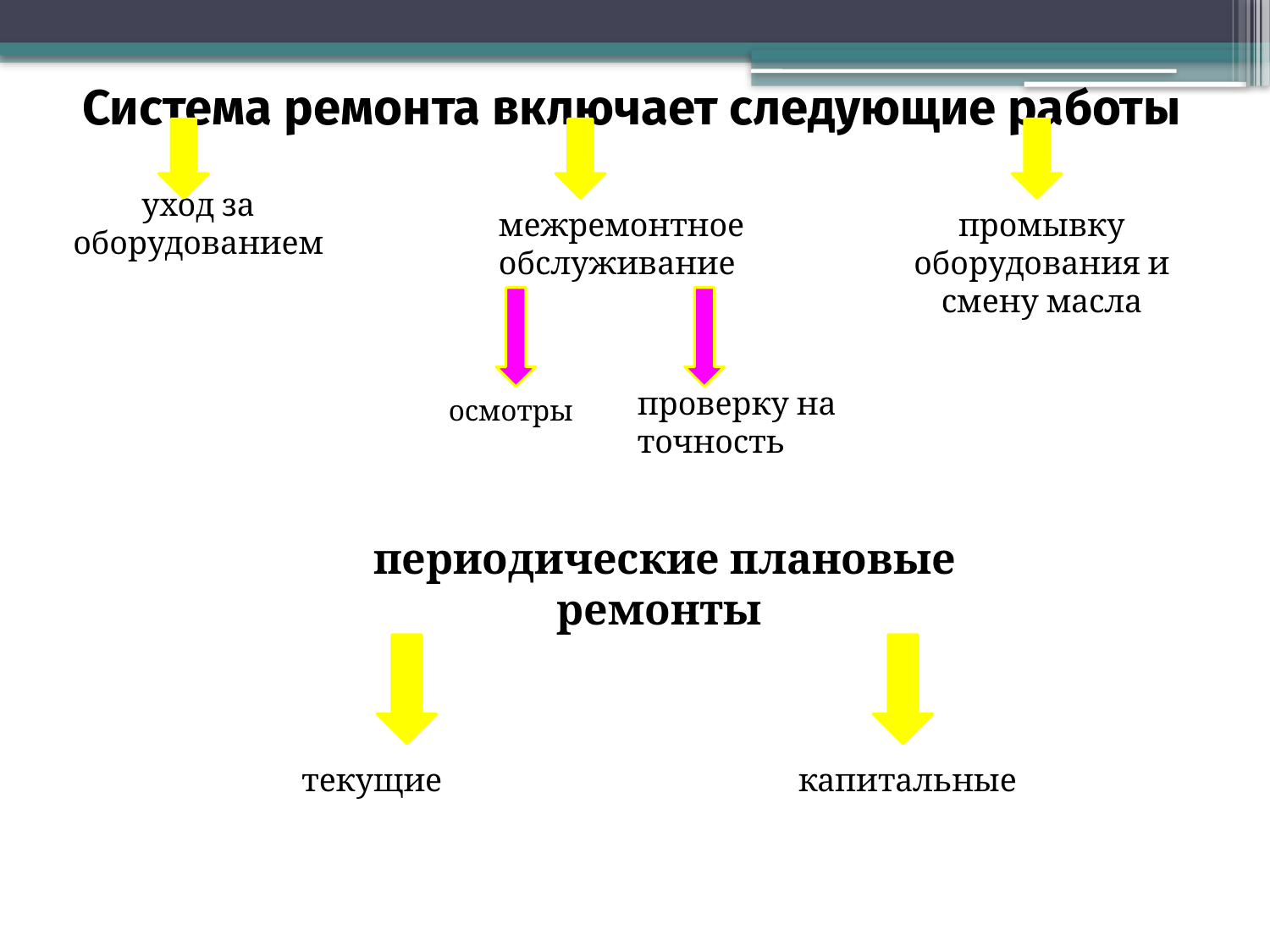

# Система ремонта включает следующие работы

уход за оборудованием
межремонтное обслуживание
промывку оборудования и смену масла

проверку на точность
осмотры
периодические плановые ремонты

текущие
капитальные